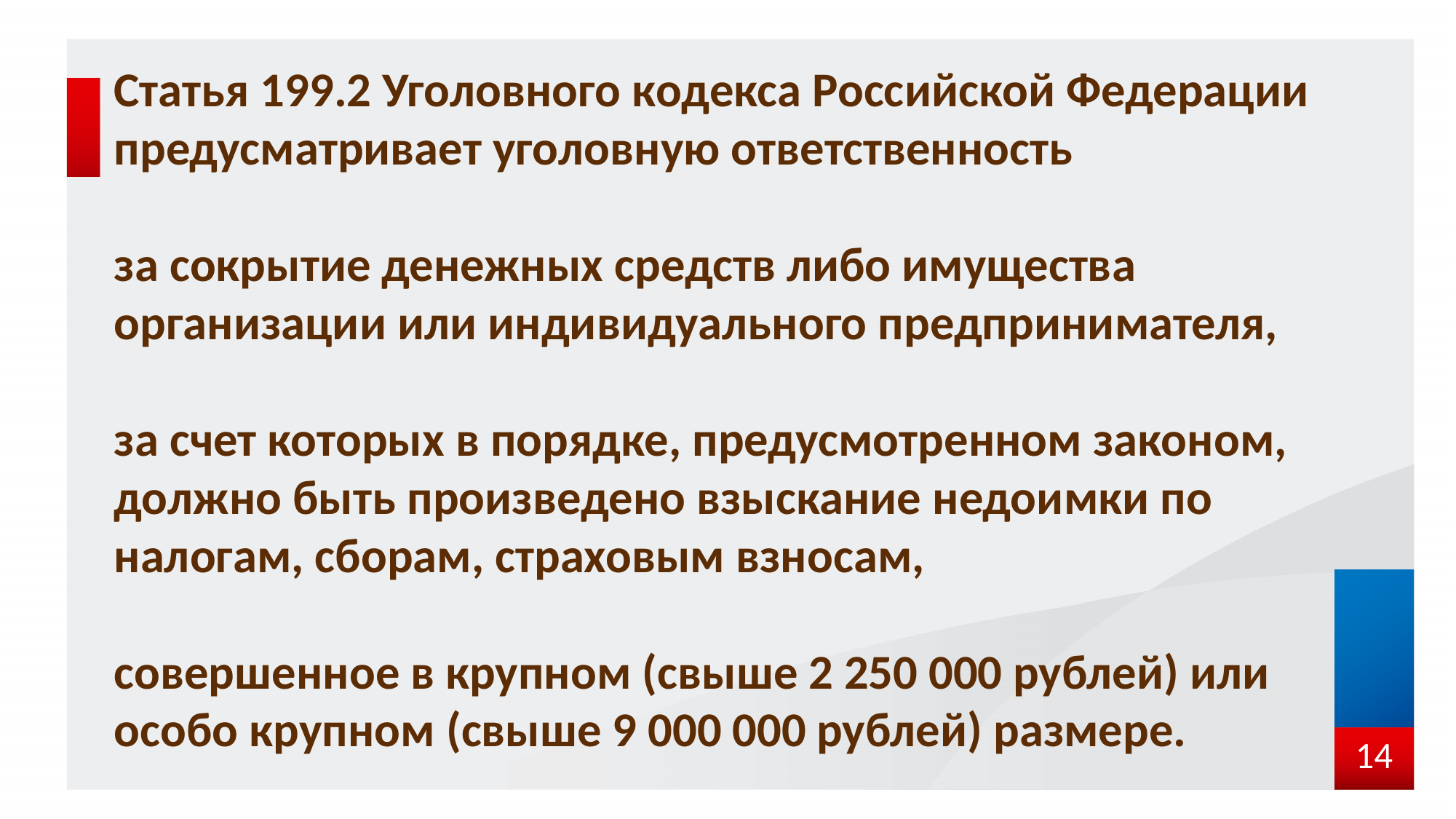

Статья 199.2 Уголовного кодекса Российской Федерации
предусматривает уголовную ответственность

за сокрытие денежных средств либо имущества
организации или индивидуального предпринимателя,

за счет которых в порядке, предусмотренном законом, должно быть произведено взыскание недоимки по налогам, сборам, страховым взносам,

совершенное в крупном (свыше 2 250 000 рублей) или особо крупном (свыше 9 000 000 рублей) размере.

14